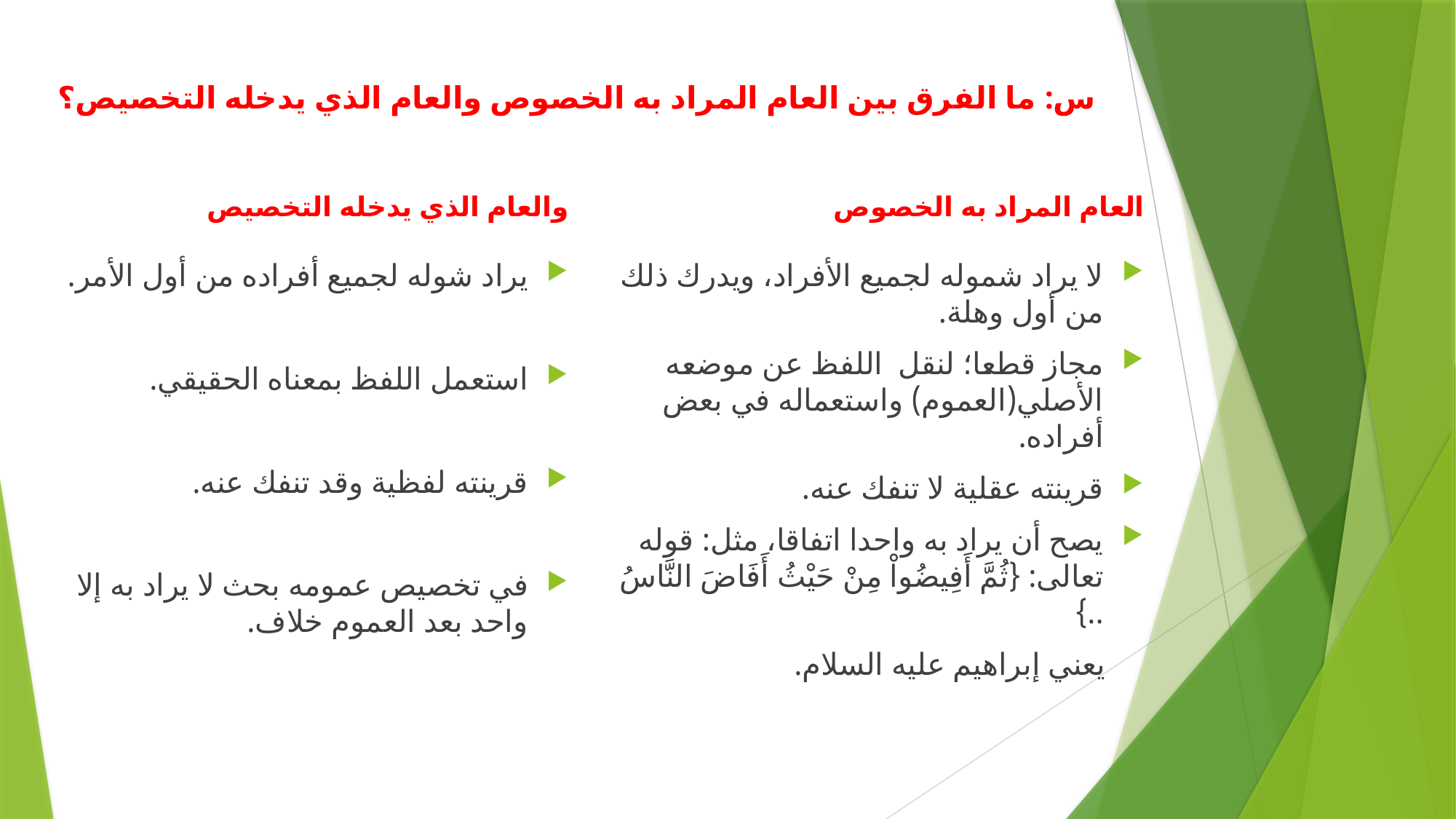

# س: ما الفرق بين العام المراد به الخصوص والعام الذي يدخله التخصيص؟
والعام الذي يدخله التخصيص
العام المراد به الخصوص
يراد شوله لجميع أفراده من أول الأمر.

استعمل اللفظ بمعناه الحقيقي.

قرينته لفظية وقد تنفك عنه.

في تخصيص عمومه بحث لا يراد به إلا واحد بعد العموم خلاف.
لا يراد شموله لجميع الأفراد، ويدرك ذلك من أول وهلة.
مجاز قطعا؛ لنقل  اللفظ عن موضعه الأصلي(العموم) واستعماله في بعض أفراده.
قرينته عقلية لا تنفك عنه.
يصح أن يراد به واحدا اتفاقا، مثل: قوله تعالى: {ثُمَّ أَفِيضُواْ مِنْ حَيْثُ أَفَاضَ النَّاسُ ..}
     يعني إبراهيم عليه السلام.